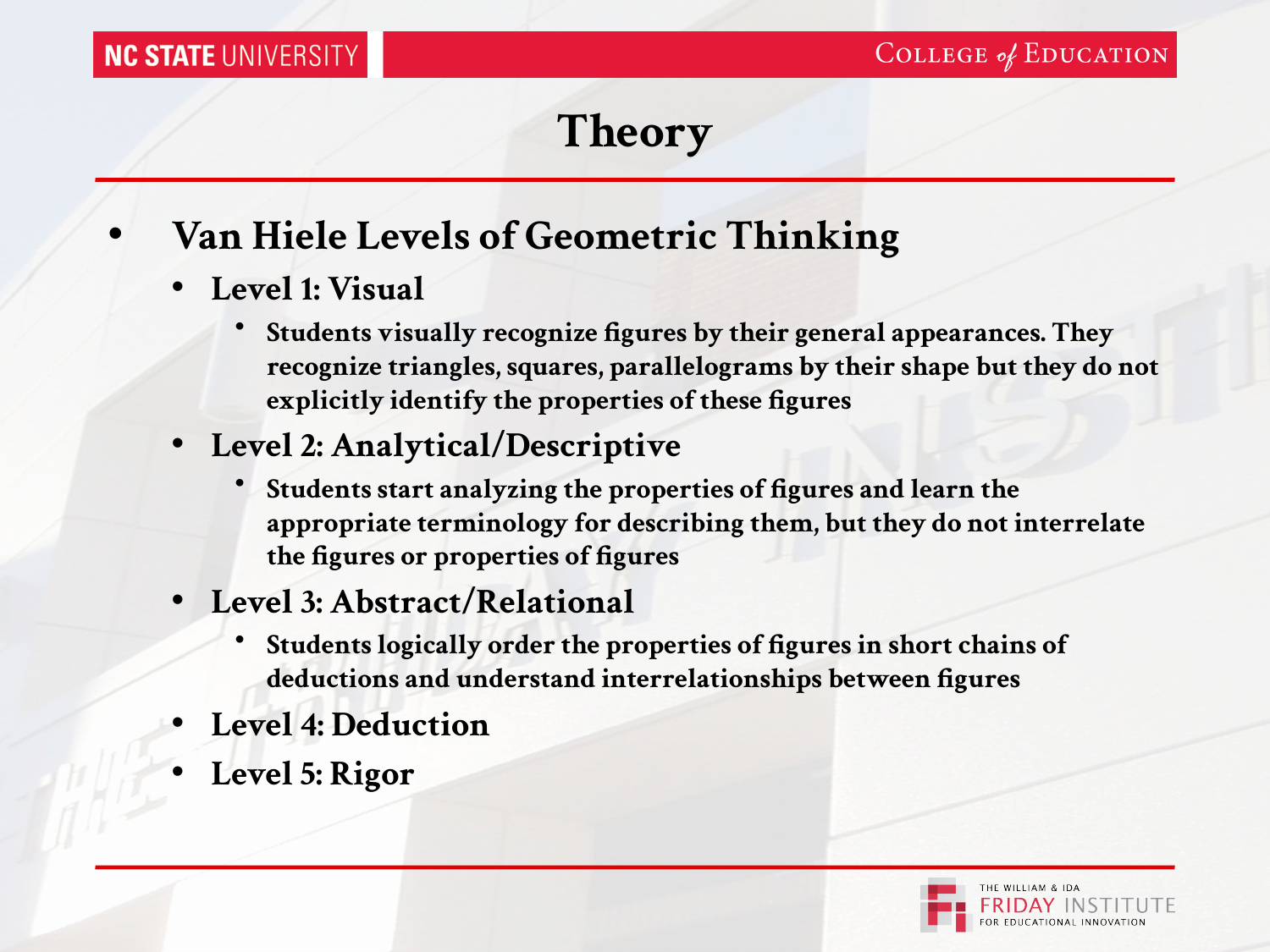

# Theory
Van Hiele Levels of Geometric Thinking
Level 1: Visual
Students visually recognize figures by their general appearances. They recognize triangles, squares, parallelograms by their shape but they do not explicitly identify the properties of these figures
Level 2: Analytical/Descriptive
Students start analyzing the properties of figures and learn the appropriate terminology for describing them, but they do not interrelate the figures or properties of figures
Level 3: Abstract/Relational
Students logically order the properties of figures in short chains of deductions and understand interrelationships between figures
Level 4: Deduction
Level 5: Rigor